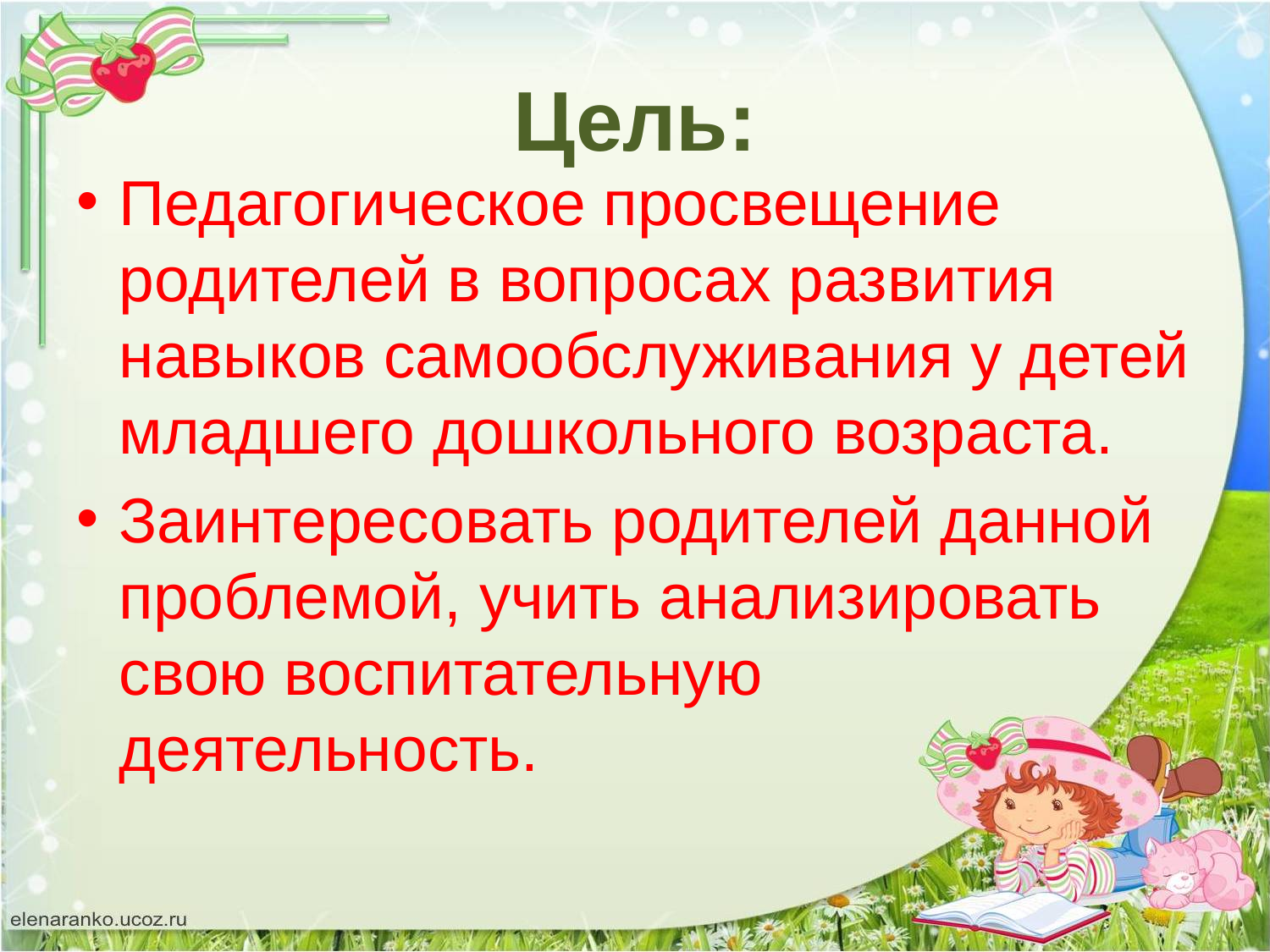

# Цель:
Педагогическое просвещение родителей в вопросах развития навыков самообслуживания у детей младшего дошкольного возраста.
Заинтересовать родителей данной проблемой, учить анализировать свою воспитательную деятельность.